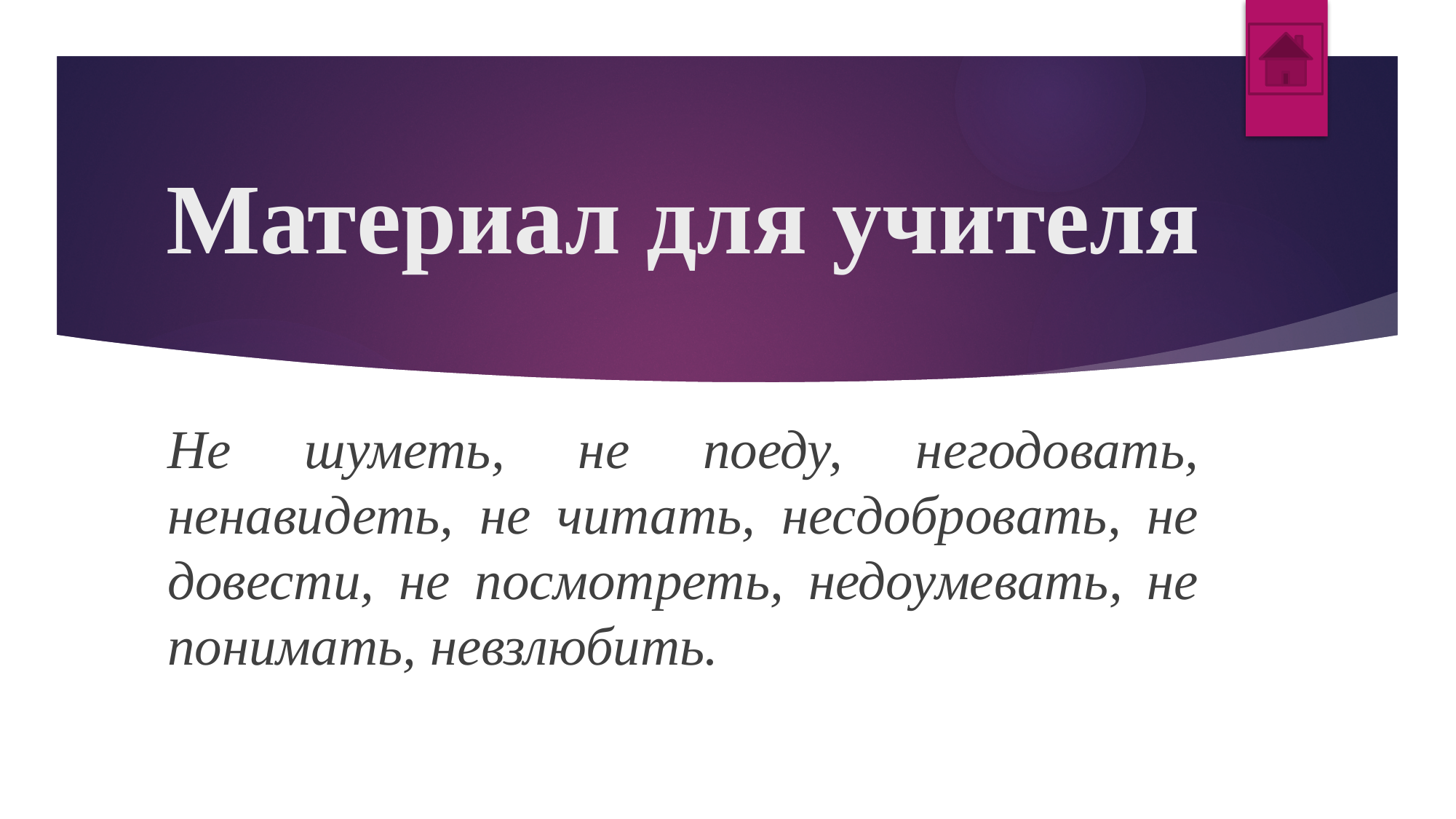

# Материал для учителя
Не шуметь, не поеду, негодовать, ненавидеть, не читать, несдобровать, не довести, не посмотреть, недоумевать, не понимать, невзлюбить.